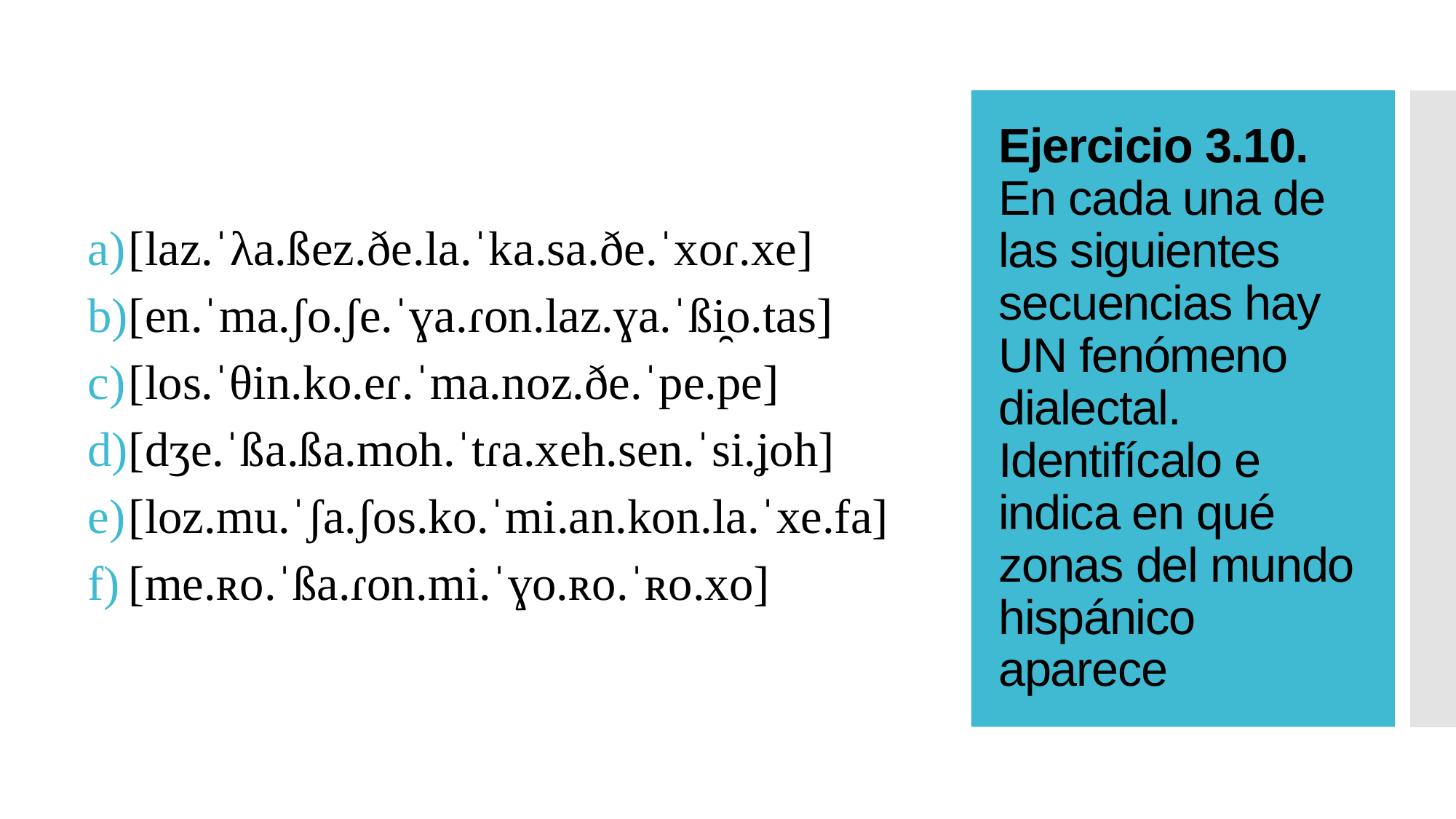

[laz.ˈλa.ßez.ðe.la.ˈka.sa.ðe.ˈxoɾ.xe]
[en.ˈma.ʃo.ʃe.ˈɣa.ɾon.laz.ɣa.ˈßi̯o.tas]
[los.ˈθin.ko.eɾ.ˈma.noz.ðe.ˈpe.pe]
[dʒe.ˈßa.ßa.moh.ˈtɾa.xeh.sen.ˈsi.ʝoh]
[loz.mu.ˈʃa.ʃos.ko.ˈmi.an.kon.la.ˈxe.fa]
[me.ʀo.ˈßa.ɾon.mi.ˈɣo.ʀo.ˈʀo.xo]
# Ejercicio 3.10. En cada una de las siguientes secuencias hay UN fenómeno dialectal. Identifícalo e indica en qué zonas del mundo hispánico aparece